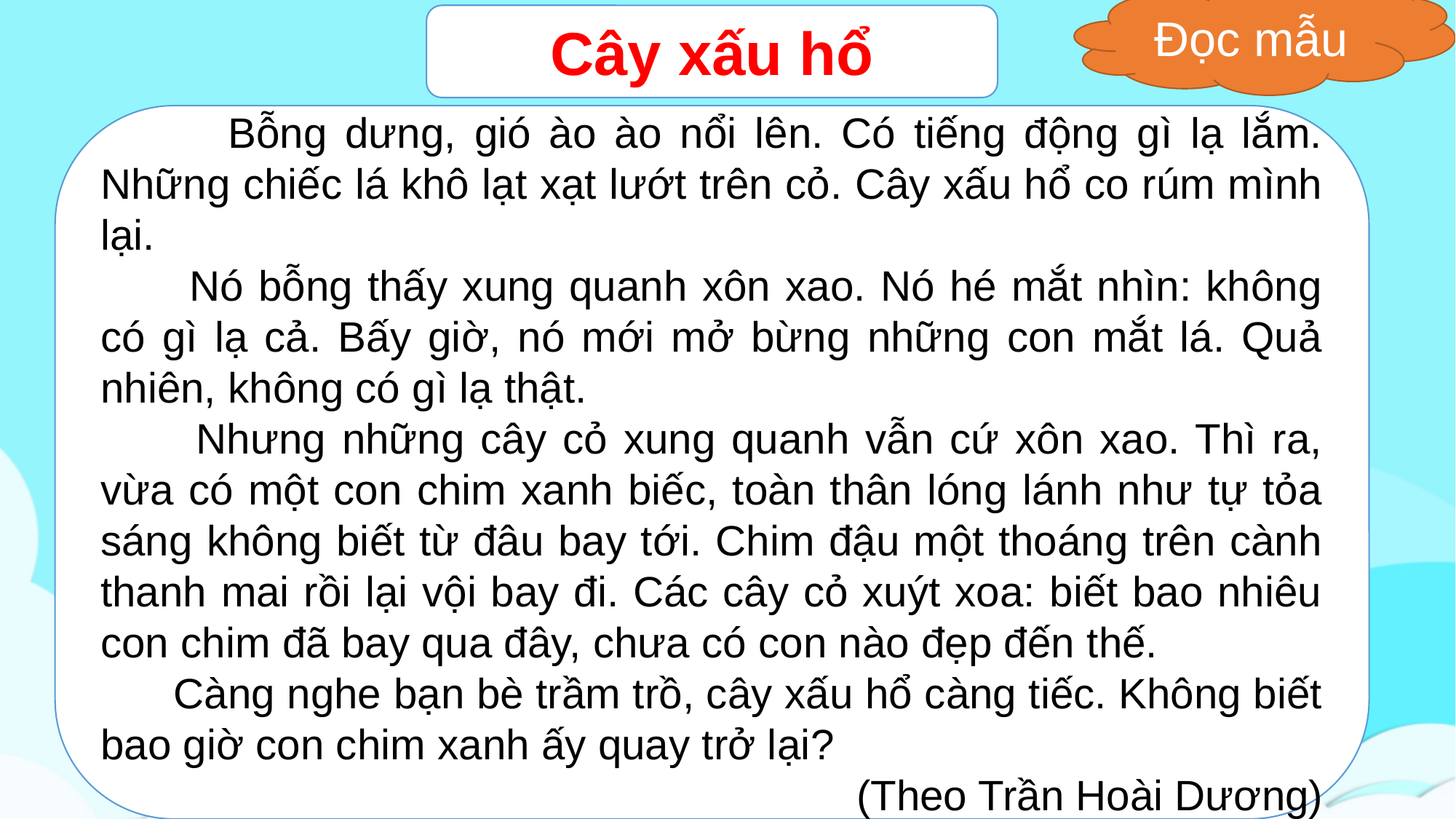

Đọc mẫu
Cây xấu hổ
       Bỗng dưng, gió ào ào nổi lên. Có tiếng động gì lạ lắm. Những chiếc lá khô lạt xạt lướt trên cỏ. Cây xấu hổ co rúm mình lại.
      Nó bỗng thấy xung quanh xôn xao. Nó hé mắt nhìn: không có gì lạ cả. Bấy giờ, nó mới mở bừng những con mắt lá. Quả nhiên, không có gì lạ thật.
      Nhưng những cây cỏ xung quanh vẫn cứ xôn xao. Thì ra, vừa có một con chim xanh biếc, toàn thân lóng lánh như tự tỏa sáng không biết từ đâu bay tới. Chim đậu một thoáng trên cành thanh mai rồi lại vội bay đi. Các cây cỏ xuýt xoa: biết bao nhiêu con chim đã bay qua đây, chưa có con nào đẹp đến thế.
      Càng nghe bạn bè trầm trồ, cây xấu hổ càng tiếc. Không biết bao giờ con chim xanh ấy quay trở lại?
(Theo Trần Hoài Dương)